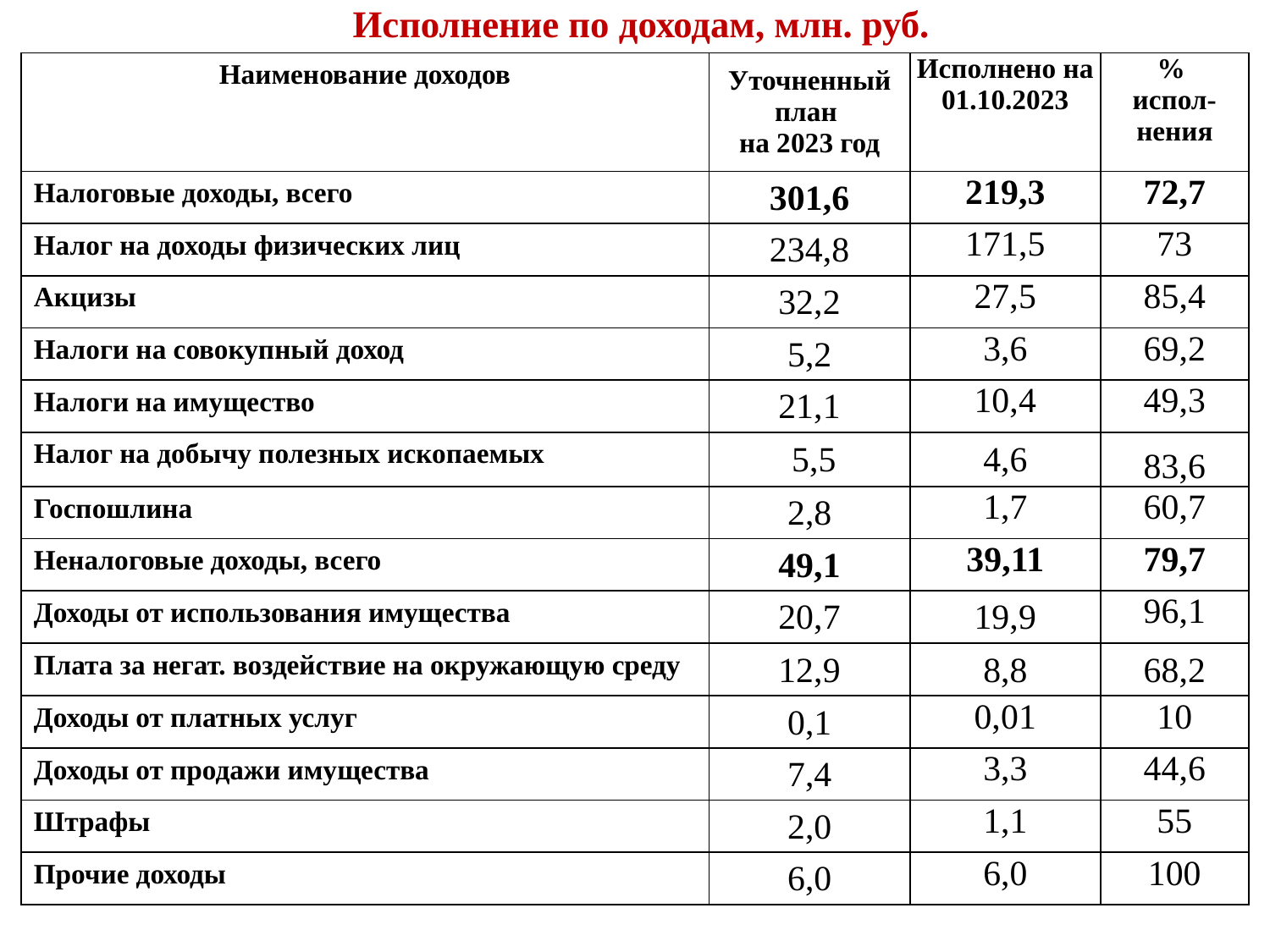

# Исполнение по доходам, млн. руб.
| Наименование доходов | Уточненный план на 2023 год | Исполнено на 01.10.2023 | % испол-нения |
| --- | --- | --- | --- |
| Налоговые доходы, всего | 301,6 | 219,3 | 72,7 |
| Налог на доходы физических лиц | 234,8 | 171,5 | 73 |
| Акцизы | 32,2 | 27,5 | 85,4 |
| Налоги на совокупный доход | 5,2 | 3,6 | 69,2 |
| Налоги на имущество | 21,1 | 10,4 | 49,3 |
| Налог на добычу полезных ископаемых | 5,5 | 4,6 | 83,6 |
| Госпошлина | 2,8 | 1,7 | 60,7 |
| Неналоговые доходы, всего | 49,1 | 39,11 | 79,7 |
| Доходы от использования имущества | 20,7 | 19,9 | 96,1 |
| Плата за негат. воздействие на окружающую среду | 12,9 | 8,8 | 68,2 |
| Доходы от платных услуг | 0,1 | 0,01 | 10 |
| Доходы от продажи имущества | 7,4 | 3,3 | 44,6 |
| Штрафы | 2,0 | 1,1 | 55 |
| Прочие доходы | 6,0 | 6,0 | 100 |